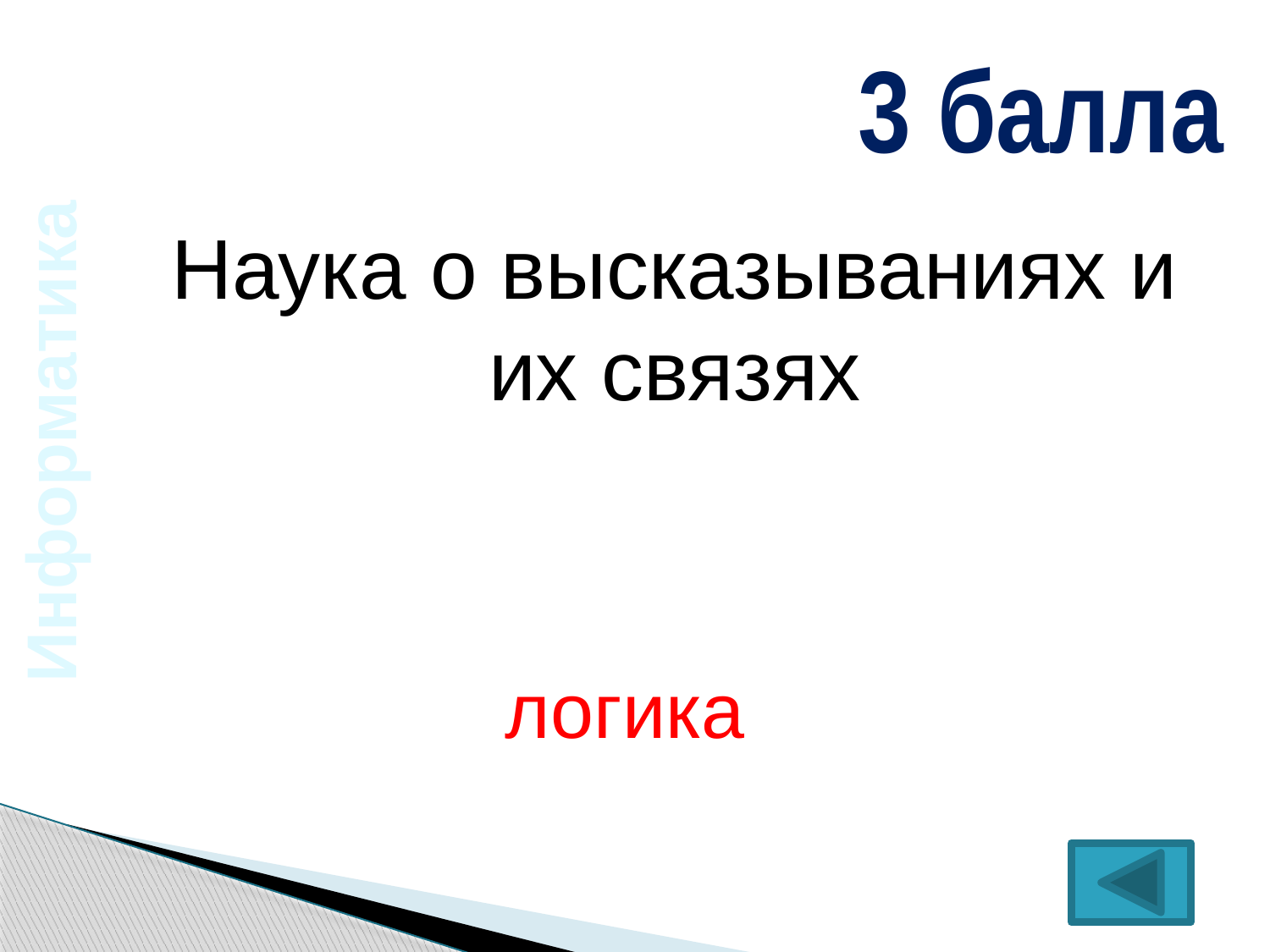

3 балла
Наука о высказываниях и их связях
Информатика
логика